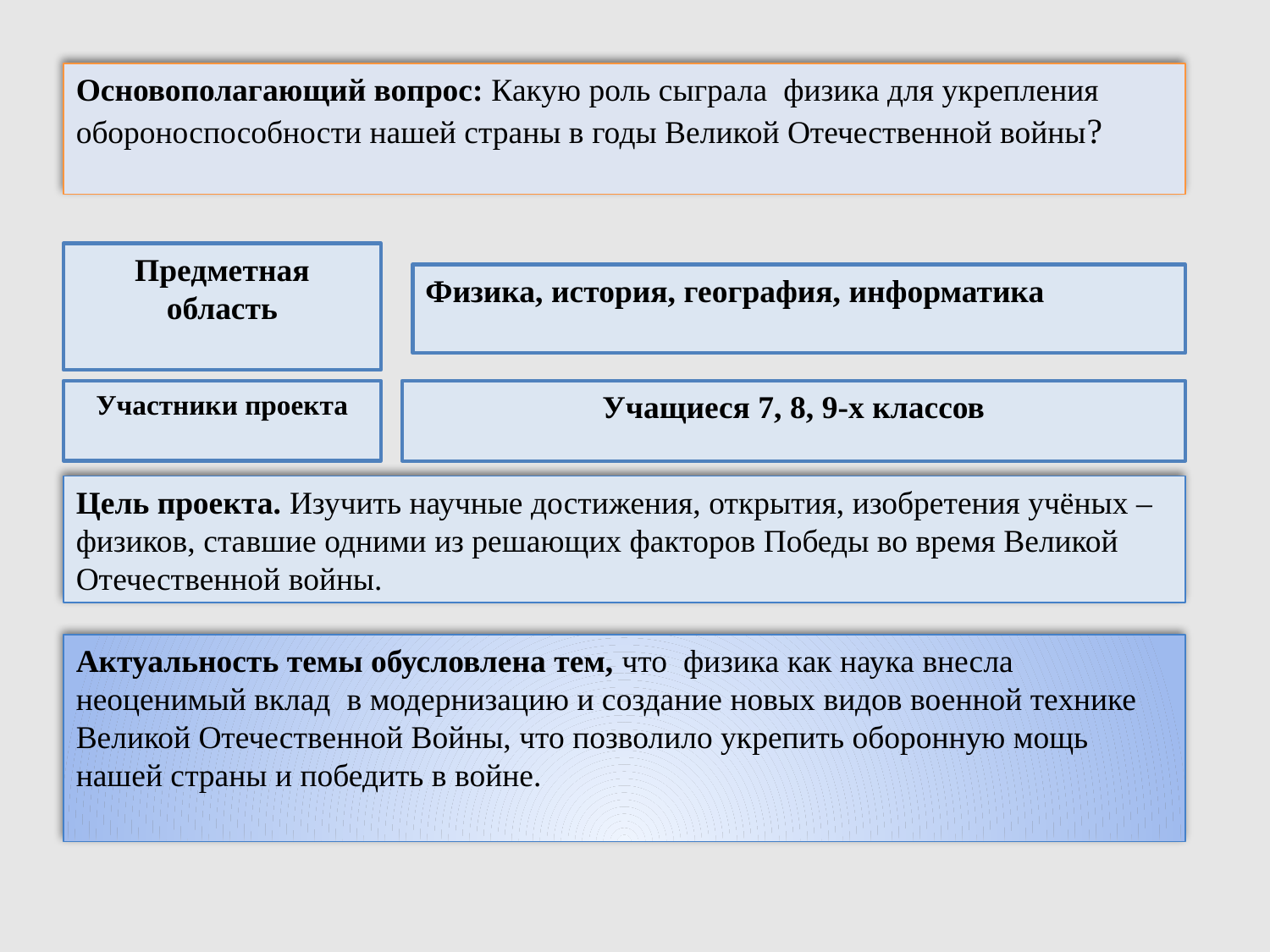

Основополагающий вопрос: Какую роль сыграла  физика для укрепления обороноспособности нашей страны в годы Великой Отечественной войны?

Предметная область

Физика, история, география, информатика

Участники проекта

Учащиеся 7, 8, 9-х классов

Цель проекта. Изучить научные достижения, открытия, изобретения учёных – физиков, ставшие одними из решающих факторов Победы во время Великой Отечественной войны.
Актуальность темы обусловлена тем, что  физика как наука внесла неоценимый вклад  в модернизацию и создание новых видов военной технике Великой Отечественной Войны, что позволило укрепить оборонную мощь нашей страны и победить в войне.